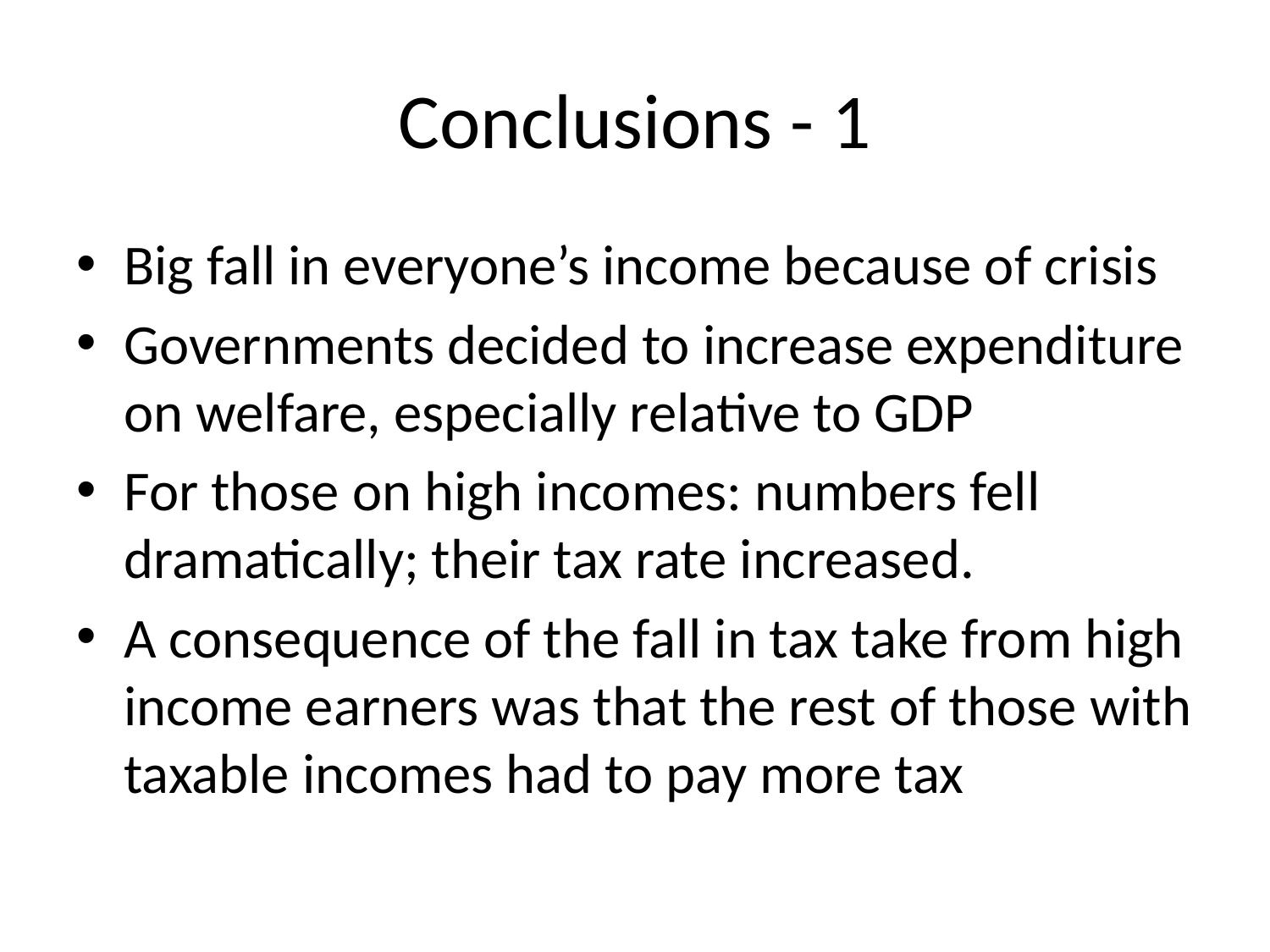

# Conclusions - 1
Big fall in everyone’s income because of crisis
Governments decided to increase expenditure on welfare, especially relative to GDP
For those on high incomes: numbers fell dramatically; their tax rate increased.
A consequence of the fall in tax take from high income earners was that the rest of those with taxable incomes had to pay more tax